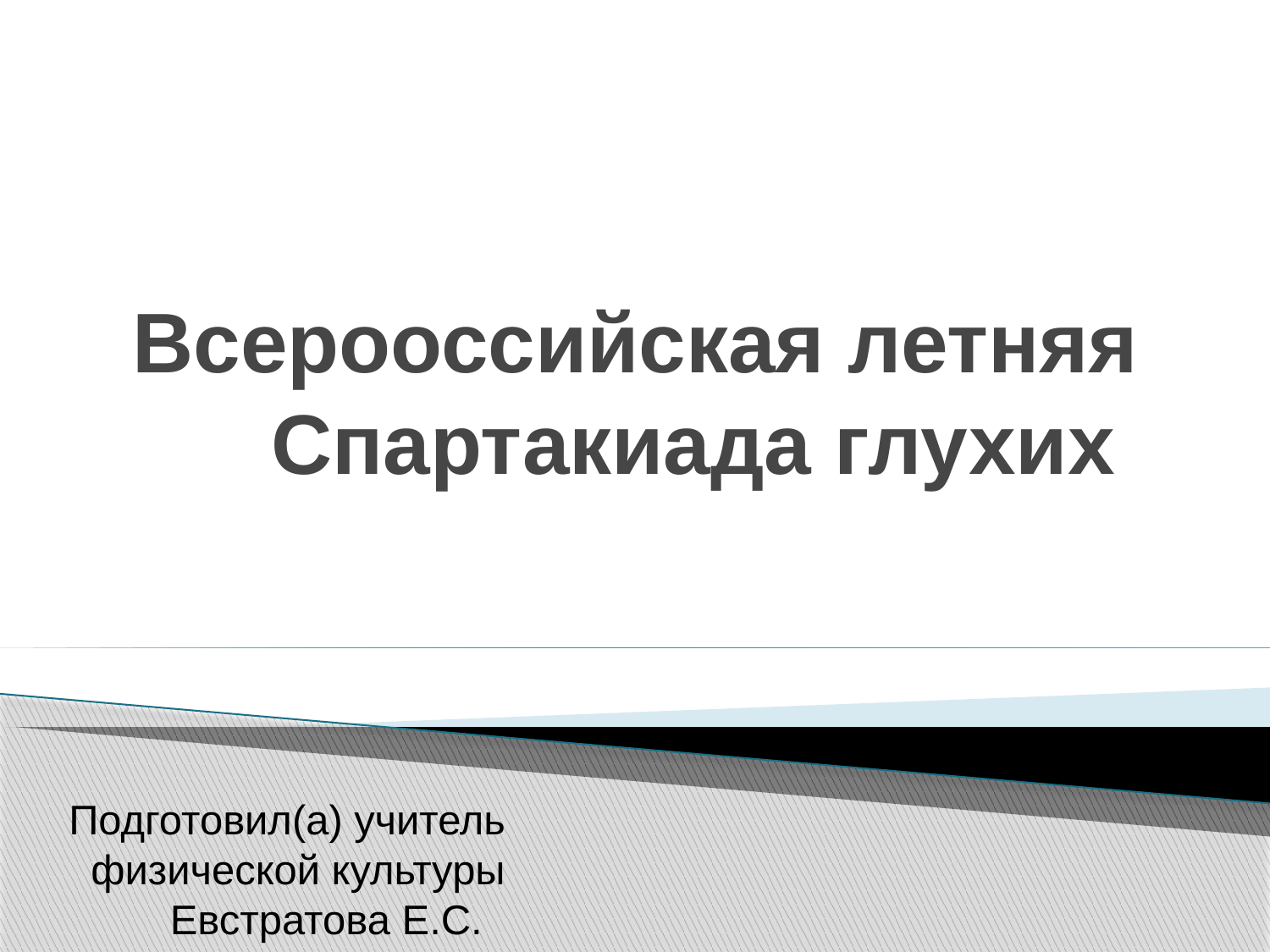

# Всерооссийская летняя  Спартакиада глухих
Подготовил(а) учитель физической культуры Евстратова Е.С.